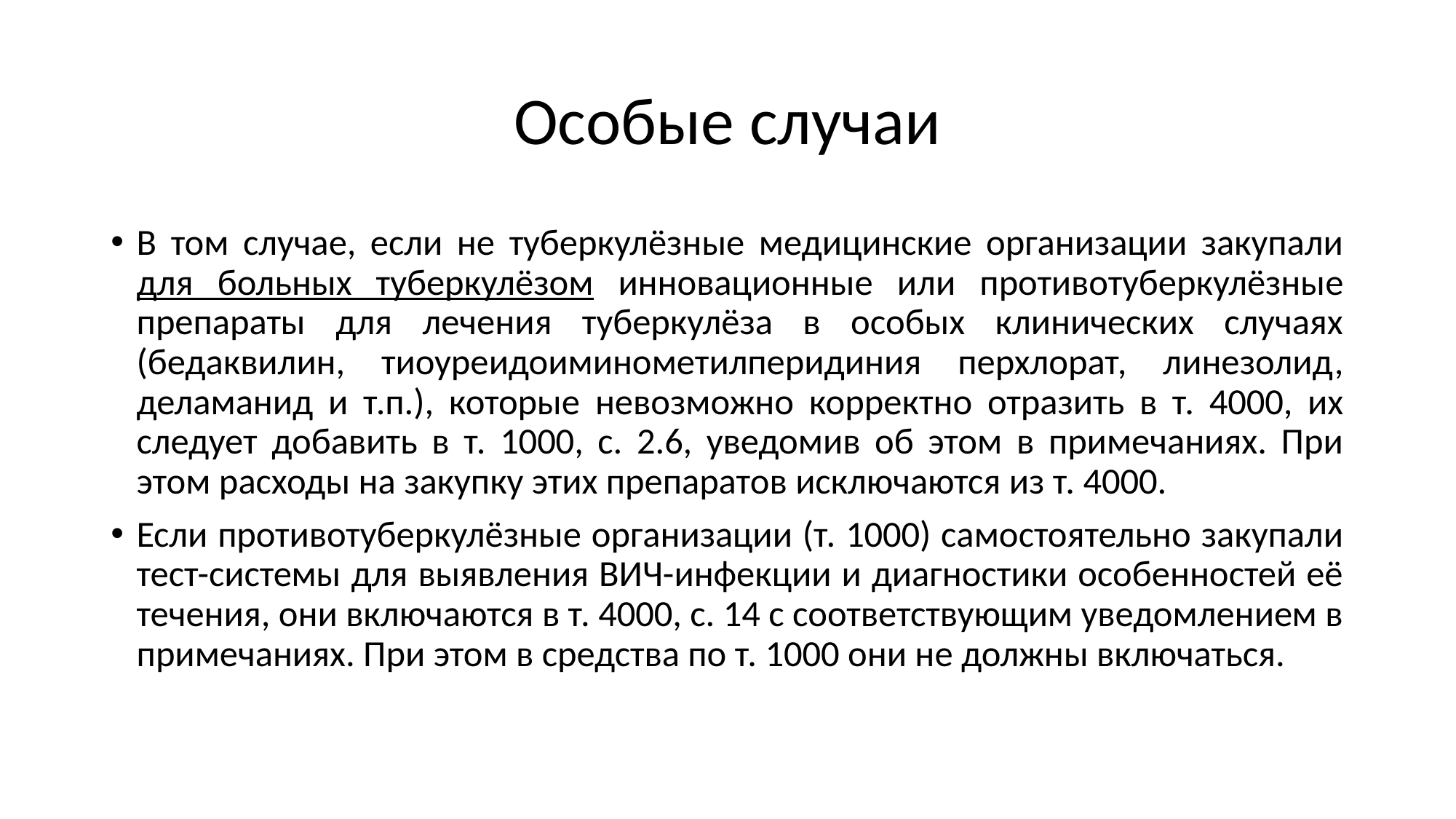

# Особые случаи
В том случае, если не туберкулёзные медицинские организации закупали для больных туберкулёзом инновационные или противотуберкулёзные препараты для лечения туберкулёза в особых клинических случаях (бедаквилин, тиоуреидоиминометилперидиния перхлорат, линезолид, деламанид и т.п.), которые невозможно корректно отразить в т. 4000, их следует добавить в т. 1000, с. 2.6, уведомив об этом в примечаниях. При этом расходы на закупку этих препаратов исключаются из т. 4000.
Если противотуберкулёзные организации (т. 1000) самостоятельно закупали тест-системы для выявления ВИЧ-инфекции и диагностики особенностей её течения, они включаются в т. 4000, с. 14 с соответствующим уведомлением в примечаниях. При этом в средства по т. 1000 они не должны включаться.